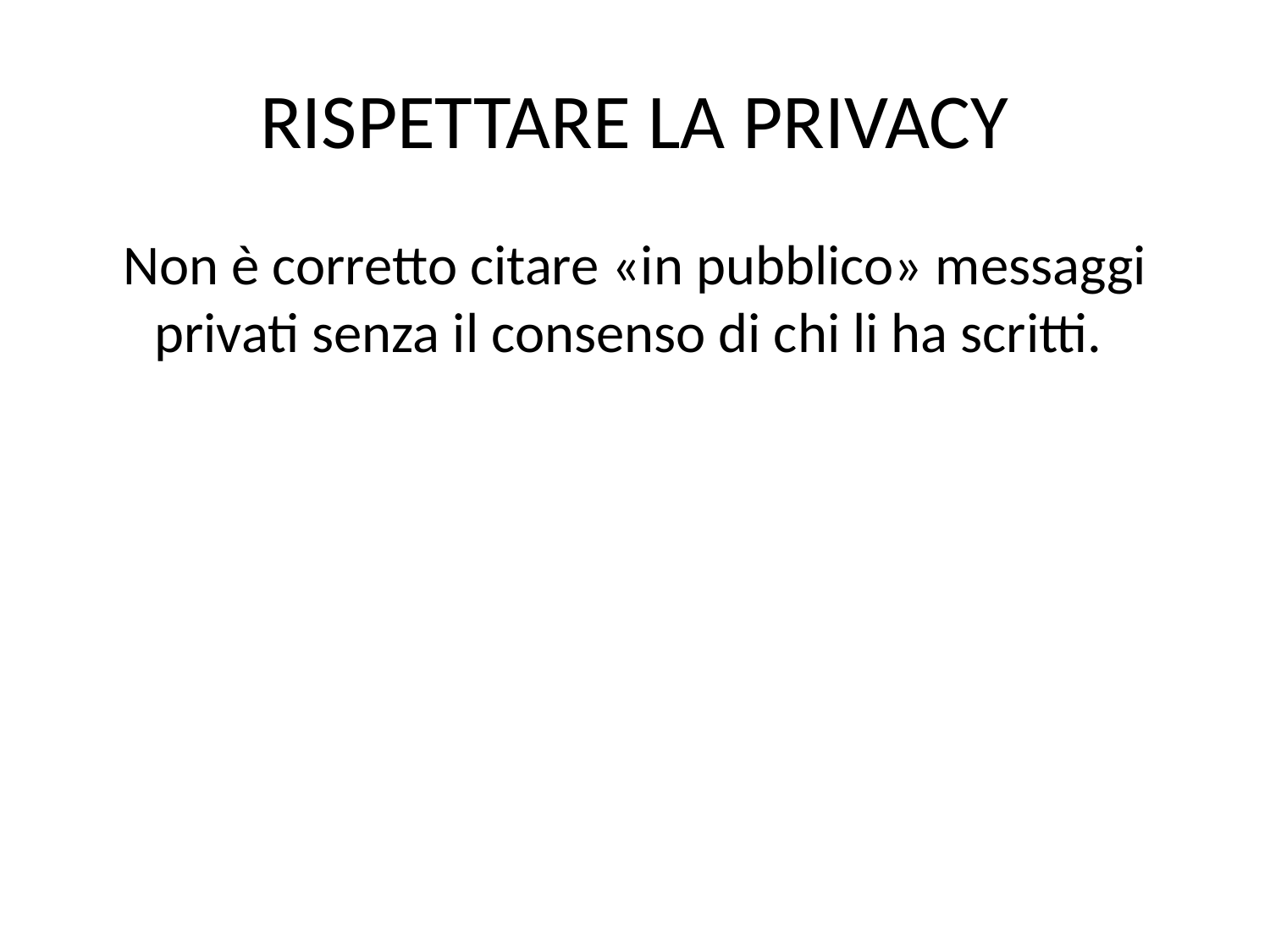

# RISPETTARE LA PRIVACY
Non è corretto citare «in pubblico» messaggi privati senza il consenso di chi li ha scritti.